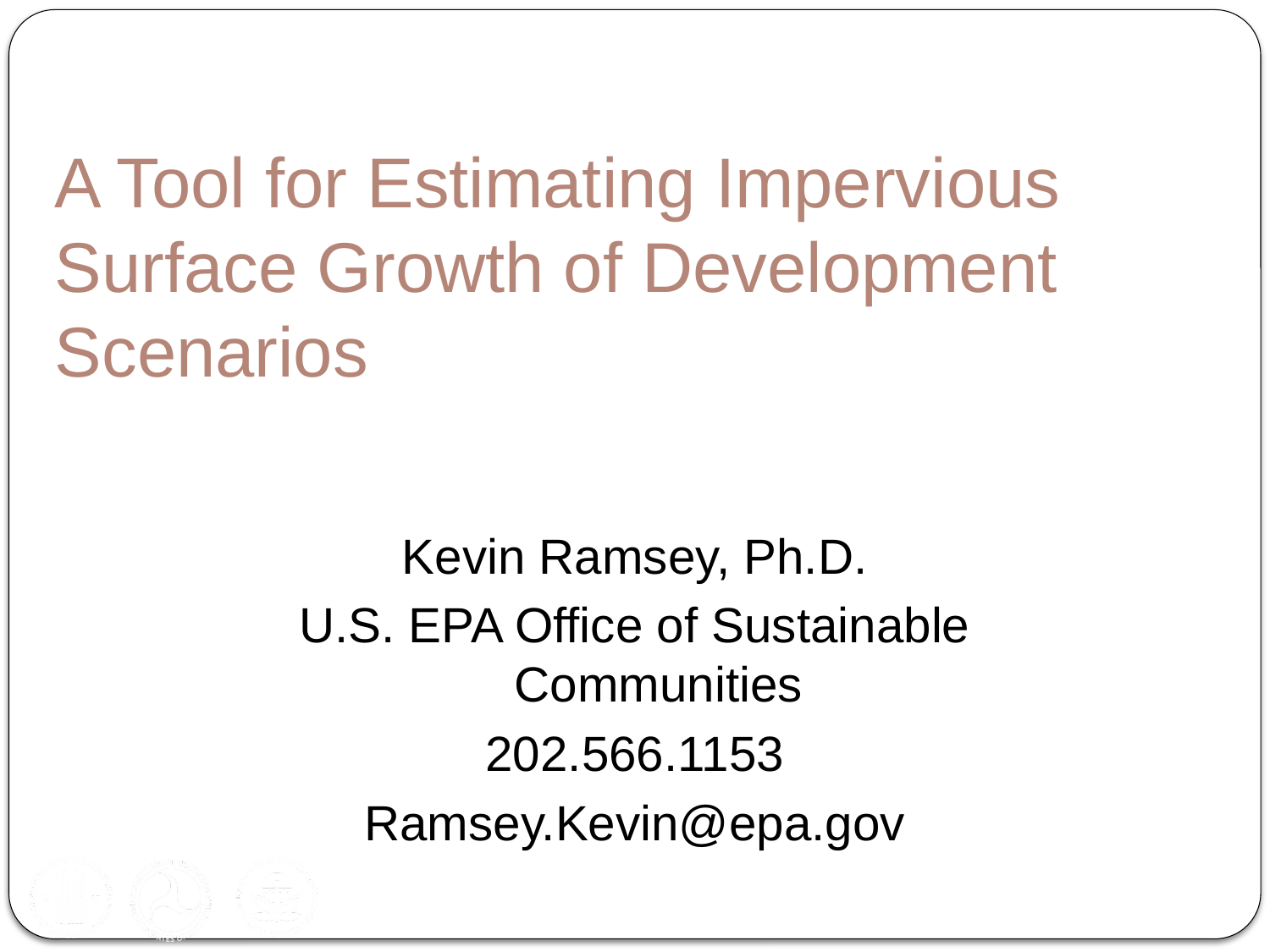

A Tool for Estimating Impervious Surface Growth of Development Scenarios
Kevin Ramsey, Ph.D.
U.S. EPA Office of Sustainable Communities
202.566.1153
Ramsey.Kevin@epa.gov
1